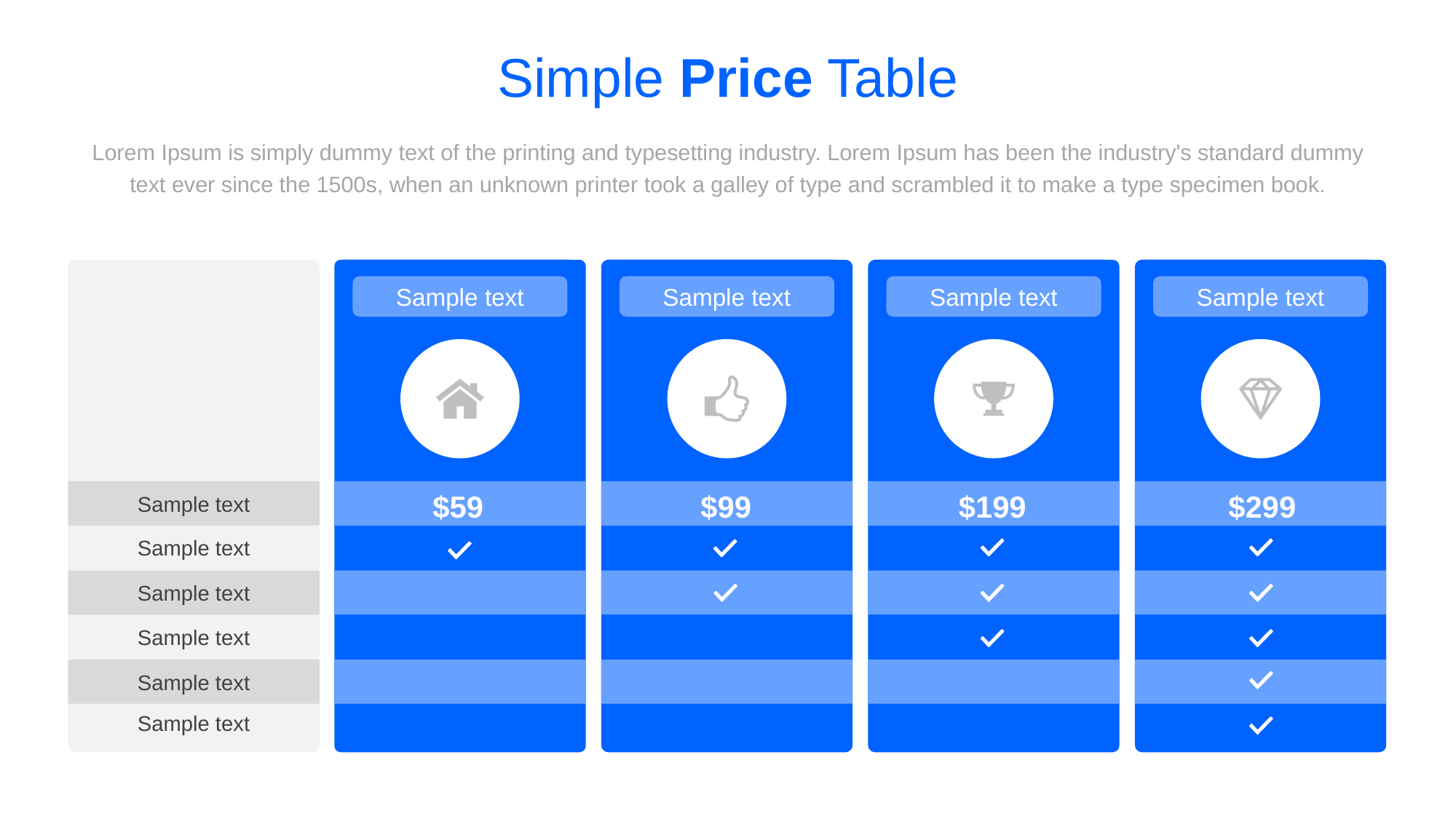

# Simple Price Table
Lorem Ipsum is simply dummy text of the printing and typesetting industry. Lorem Ipsum has been the industry's standard dummy text ever since the 1500s, when an unknown printer took a galley of type and scrambled it to make a type specimen book.

Sample text
Sample text
Sample text
Sample text

Sample text

$59
$99
$199
$299
Sample text

Sample text

Sample text

Sample text

Sample text